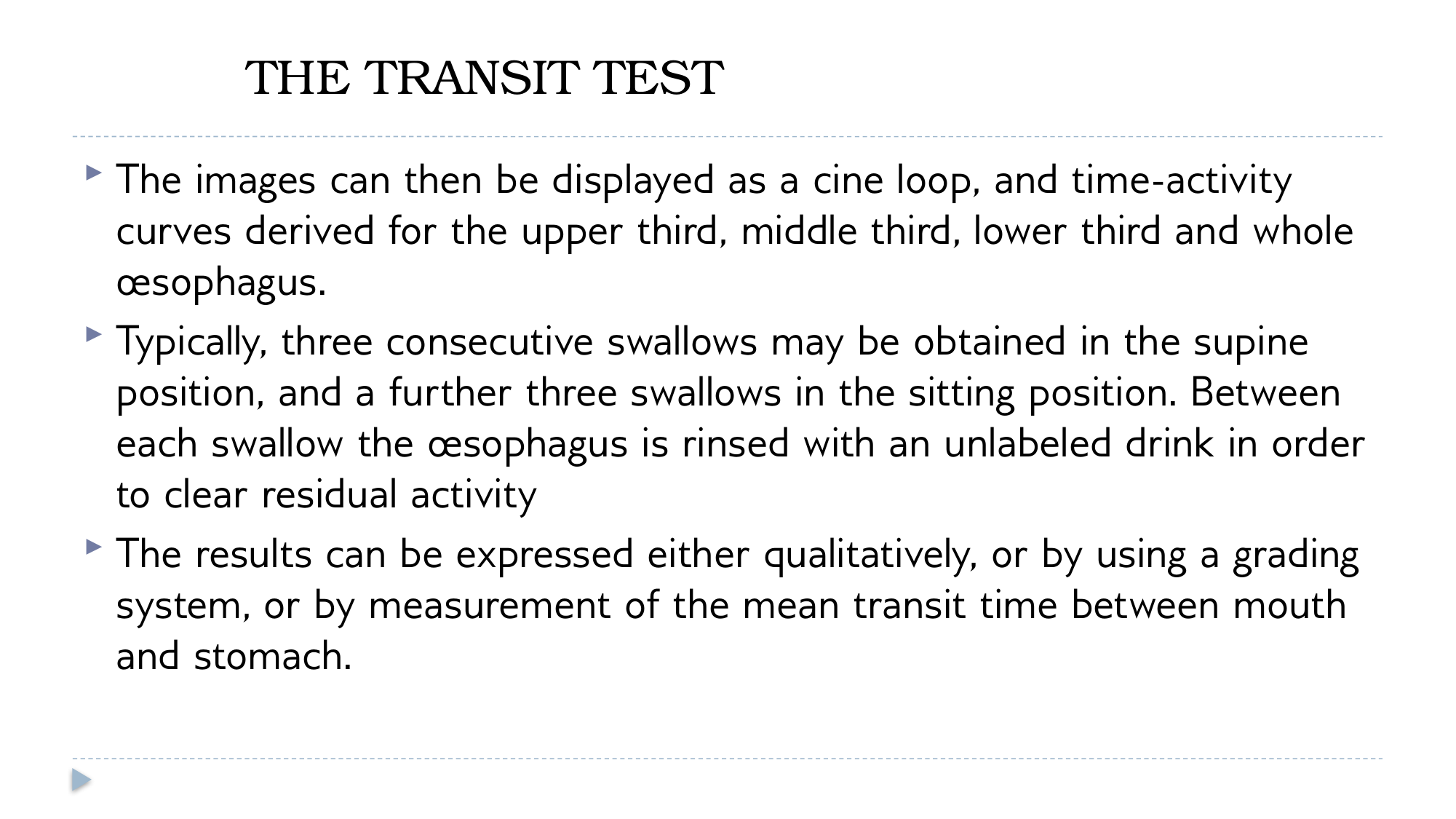

THE TRANSIT TEST
The images can then be displayed as a cine loop, and time-activity curves derived for the upper third, middle third, lower third and whole oesophagus.
Typically, three consecutive swallows may be obtained in the supine position, and a further three swallows in the sitting position. Between each swallow the oesophagus is rinsed with an unlabeled drink in order to clear residual activity
The results can be expressed either qualitatively, or by using a grading system, or by measurement of the mean transit time between mouth and stomach.